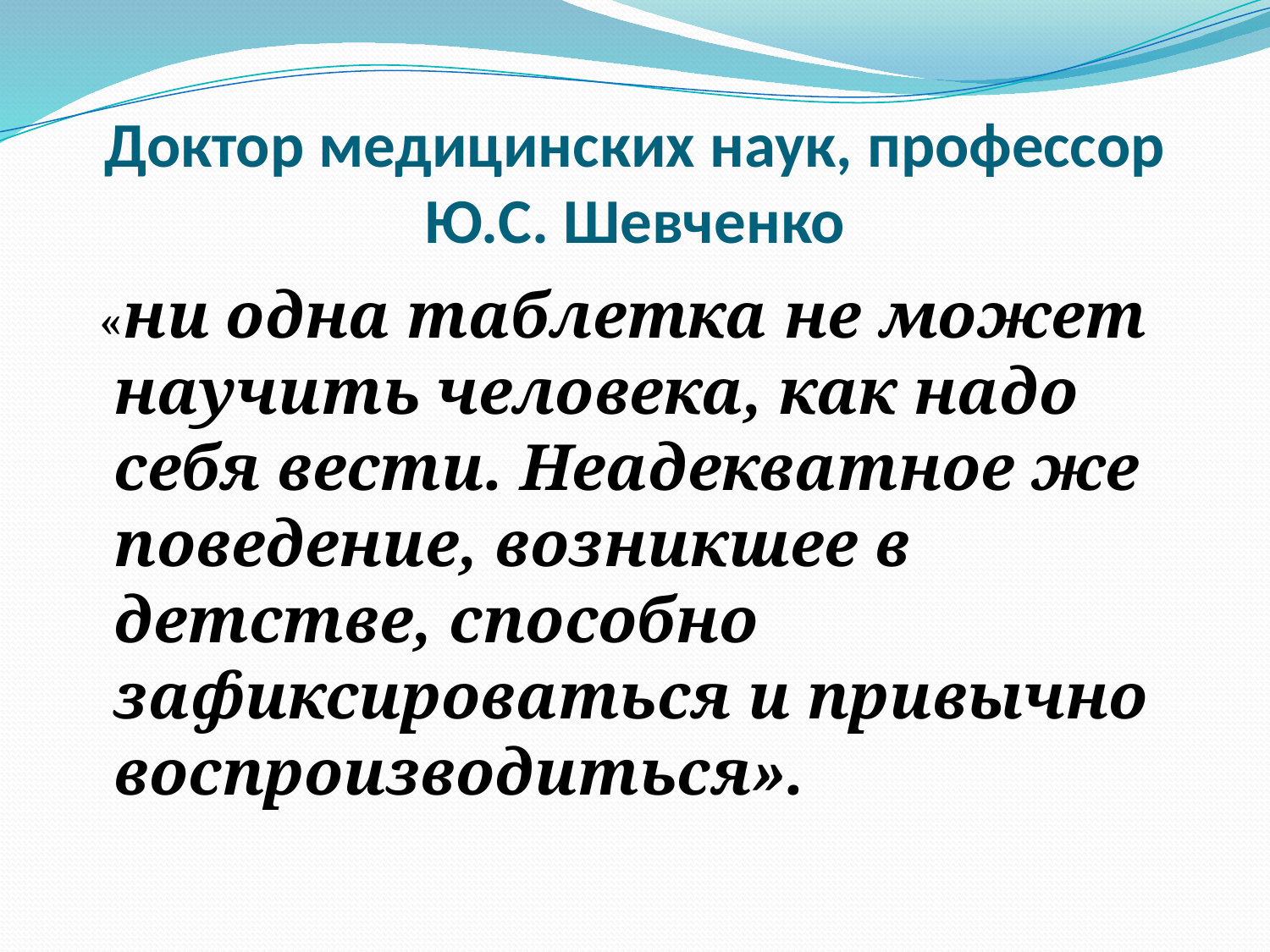

# Доктор медицинских наук, профессор Ю.С. Шевченко
  «ни одна таблетка не может научить человека, как надо себя вести. Неадекватное же поведение, возникшее в детстве, способно зафиксироваться и привычно воспроизводиться».